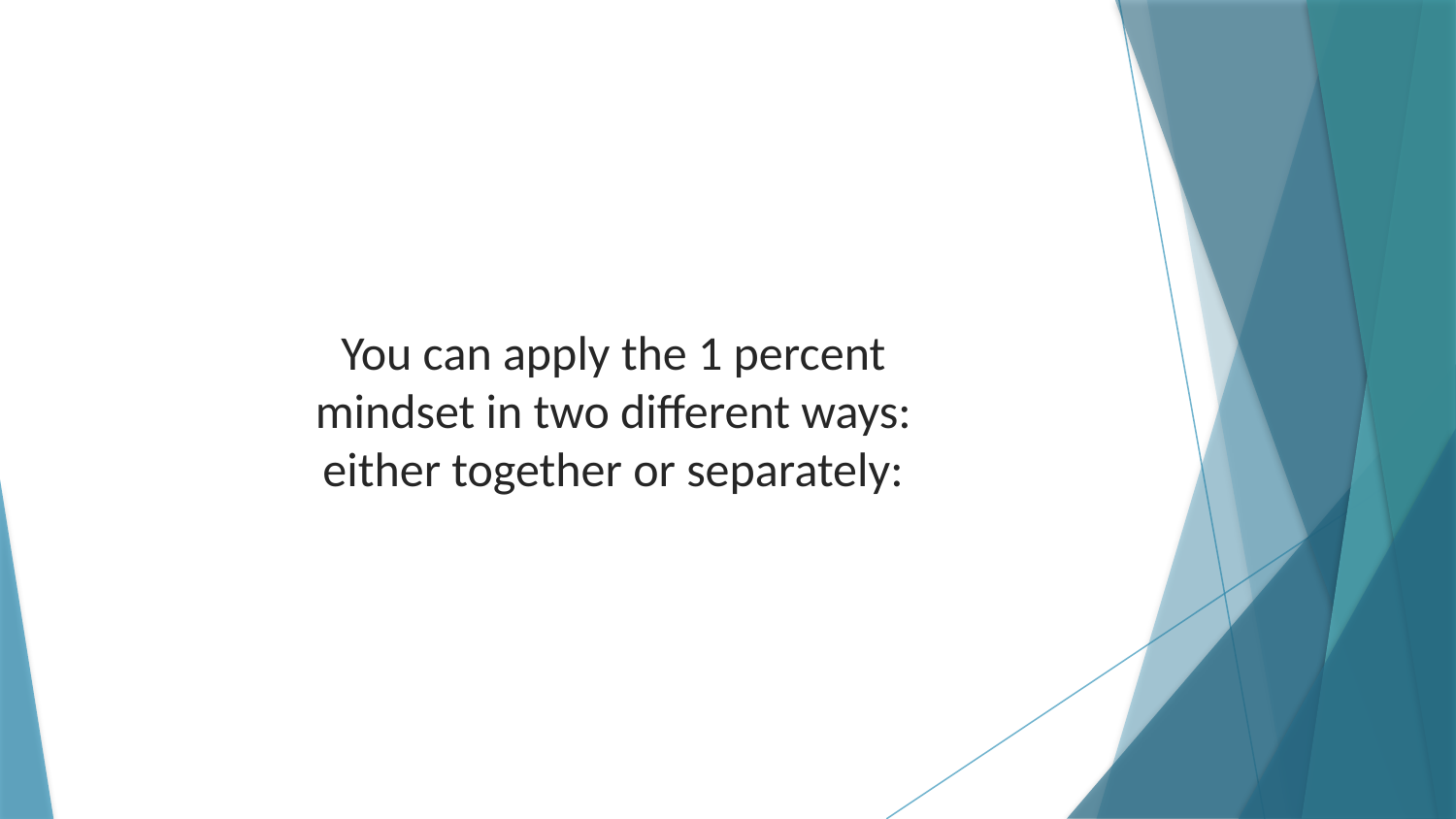

You can apply the 1 percent mindset in two different ways: either together or separately: